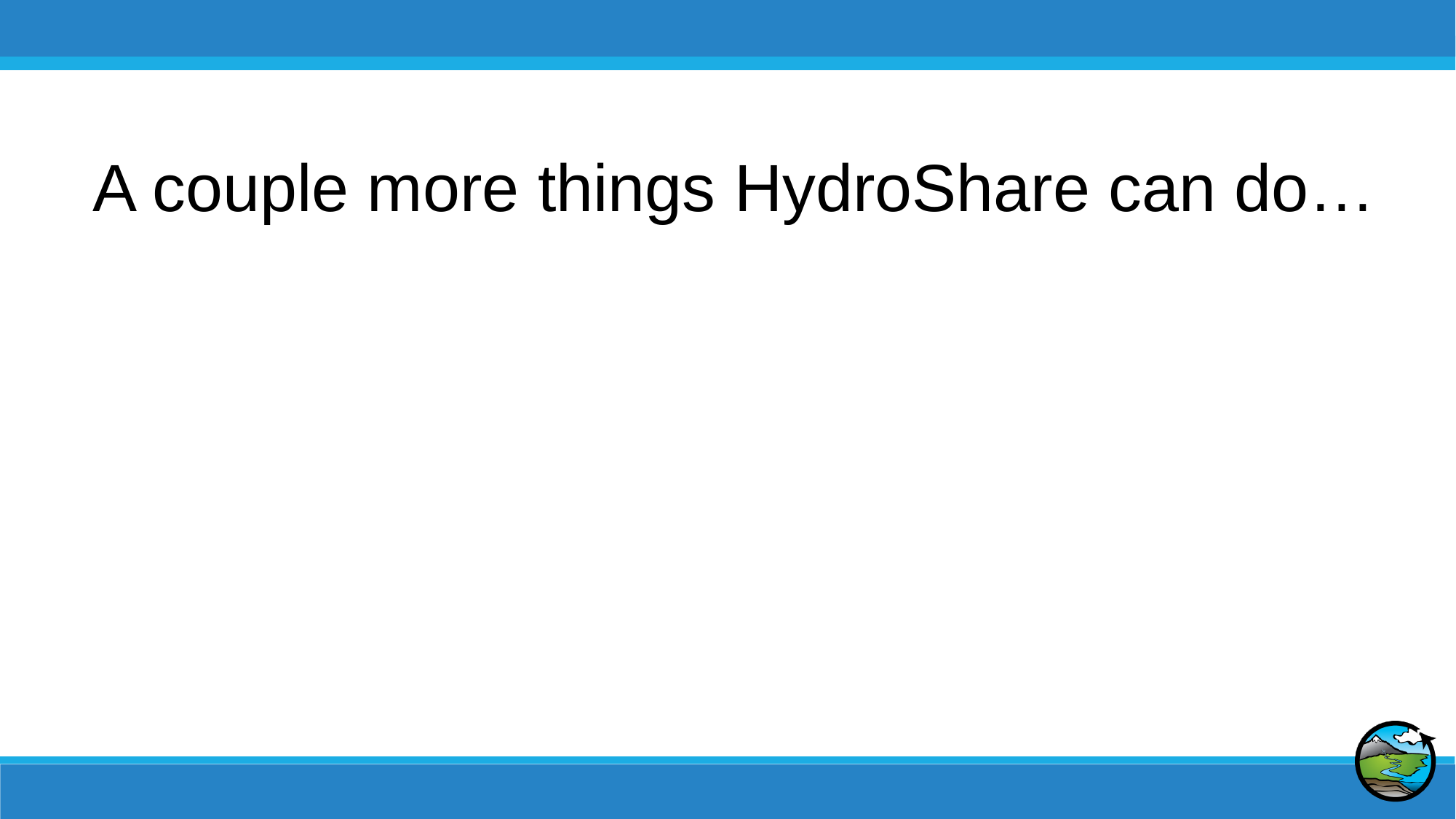

A couple more things HydroShare can do…